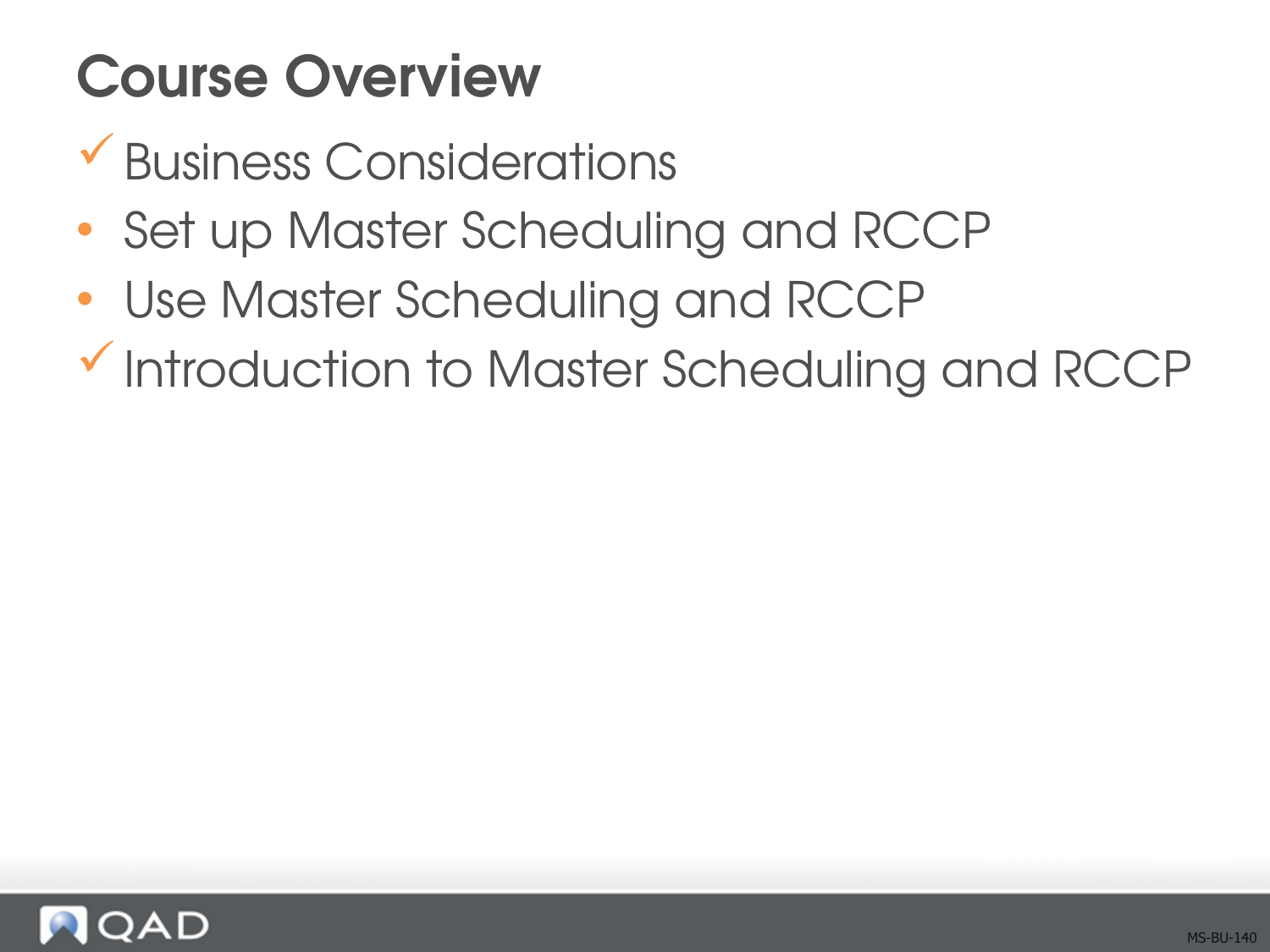

# Course Overview
Business Considerations
Set up Master Scheduling and RCCP
Use Master Scheduling and RCCP
Introduction to Master Scheduling and RCCP
MS-BU-140